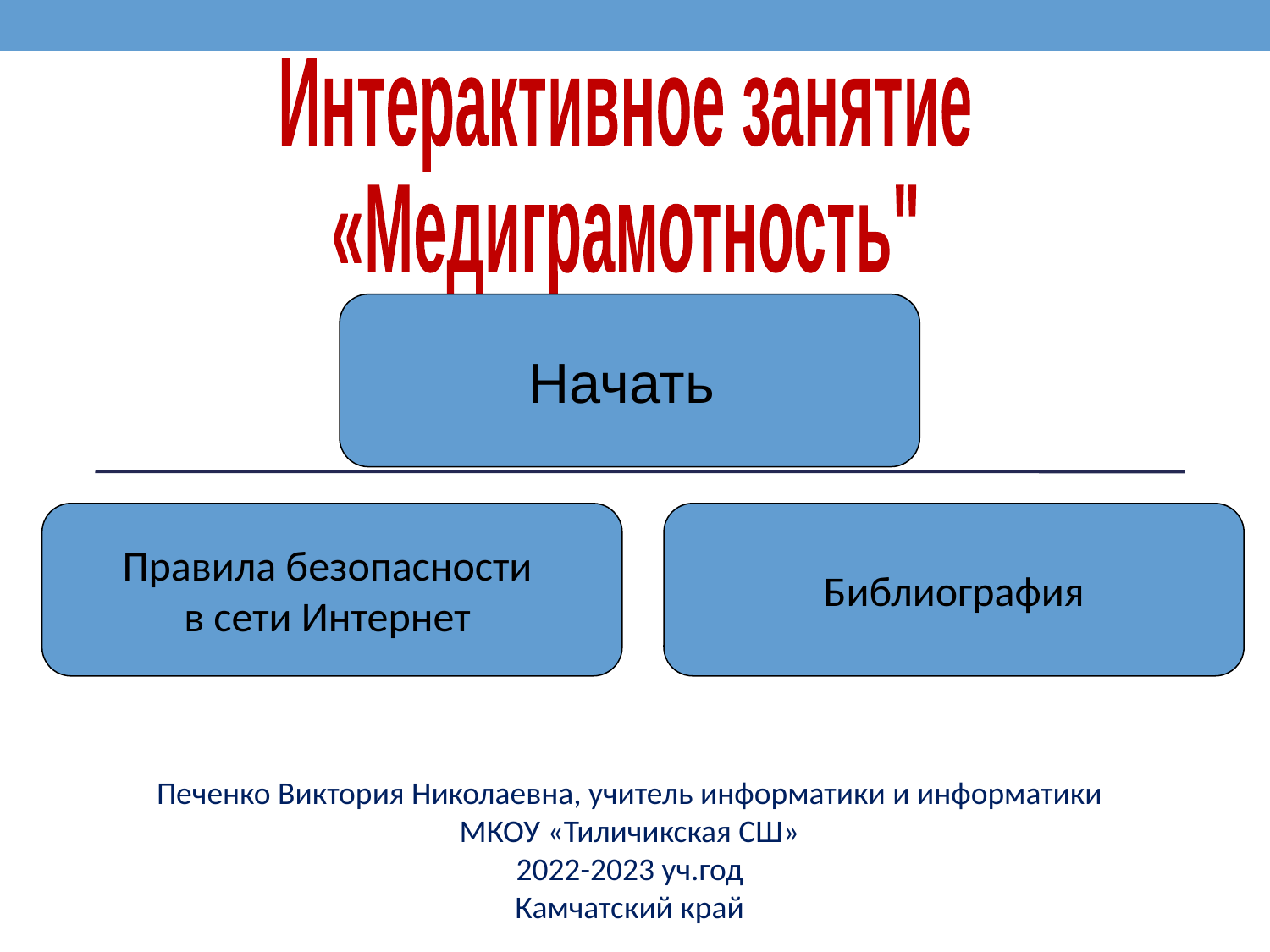

Интерактивное занятие
«Медиграмотность"
Начать
# Печенко Виктория Николаевна учитель информатики и математики, «Тиличикская СШ», Камчатский край
Правила безопасности
в сети Интернет
Библиография
Печенко Виктория Николаевна, учитель информатики и информатики
МКОУ «Тиличикская СШ»
2022-2023 уч.год
Камчатский край